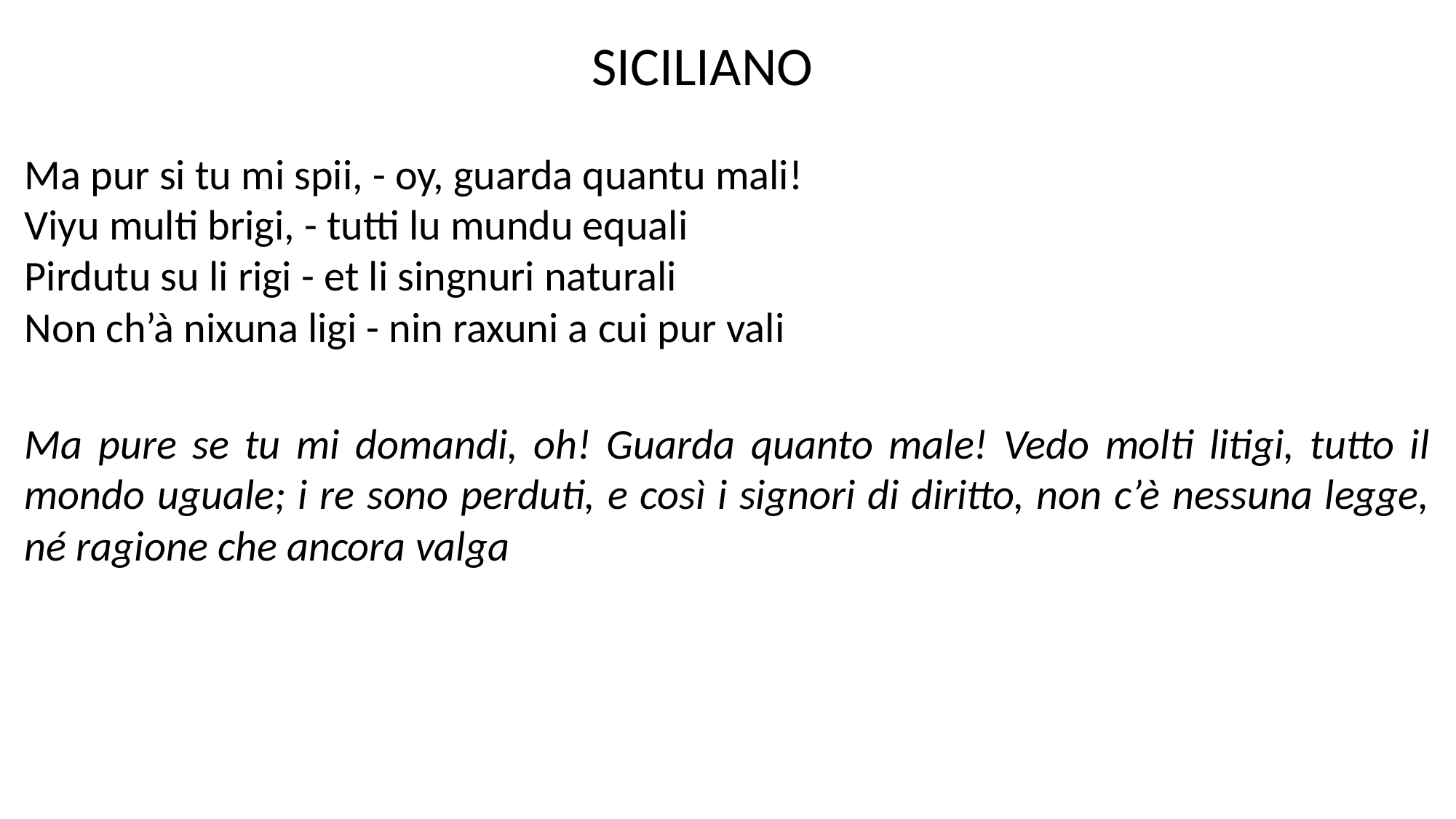

SICILIANO
Ma pur si tu mi spii, - oy, guarda quantu mali!
Viyu multi brigi, - tutti lu mundu equali
Pirdutu su li rigi - et li singnuri naturali
Non ch’à nixuna ligi - nin raxuni a cui pur vali

Ma pure se tu mi domandi, oh! Guarda quanto male! Vedo molti litigi, tutto il mondo uguale; i re sono perduti, e così i signori di diritto, non c’è nessuna legge, né ragione che ancora valga